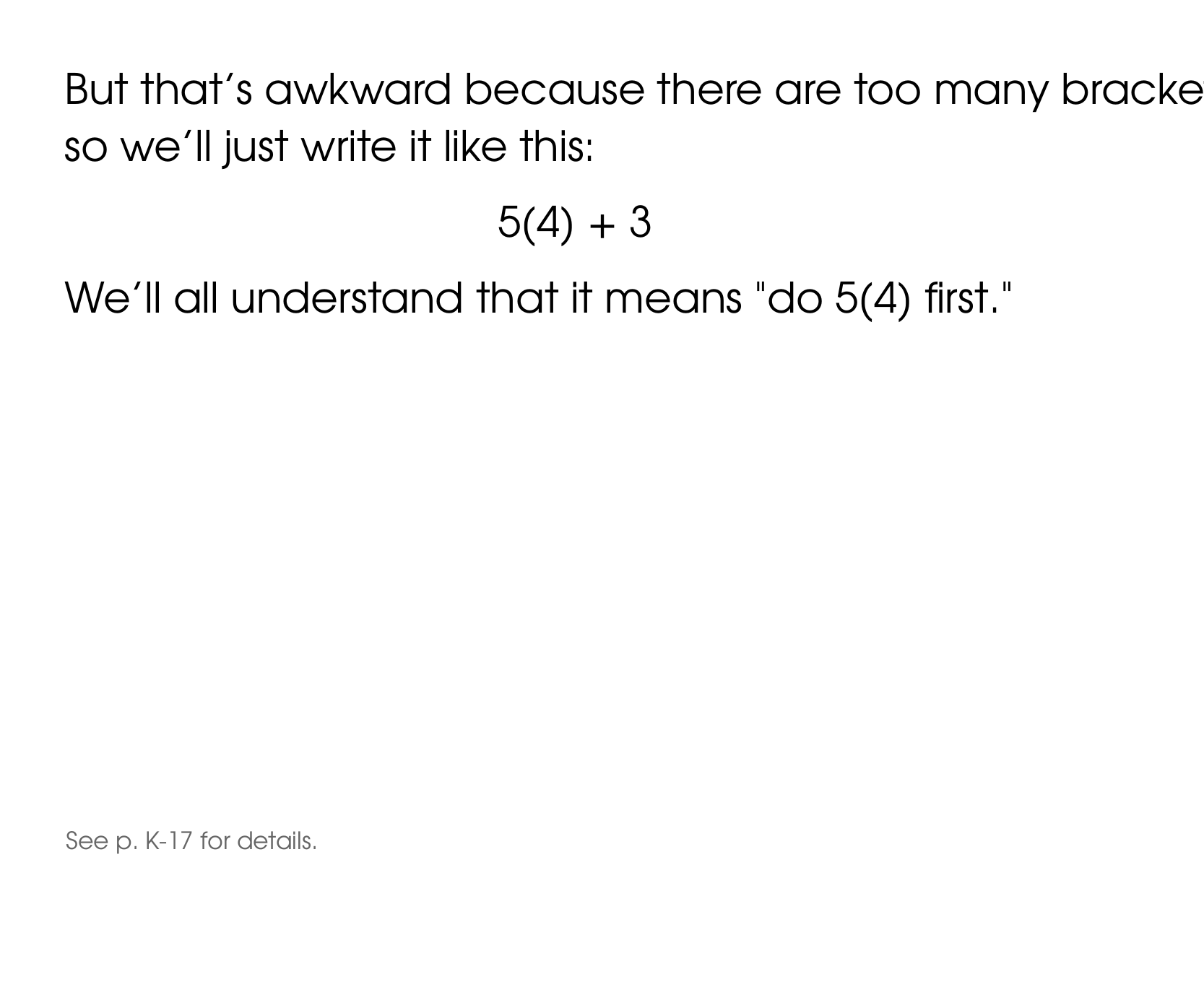

But that’s awkward because there are too many brackets, so we’ll just write it like this:
 				5(4) + 3
We’ll all understand that it means "do 5(4) first."
See p. K-17 for details.